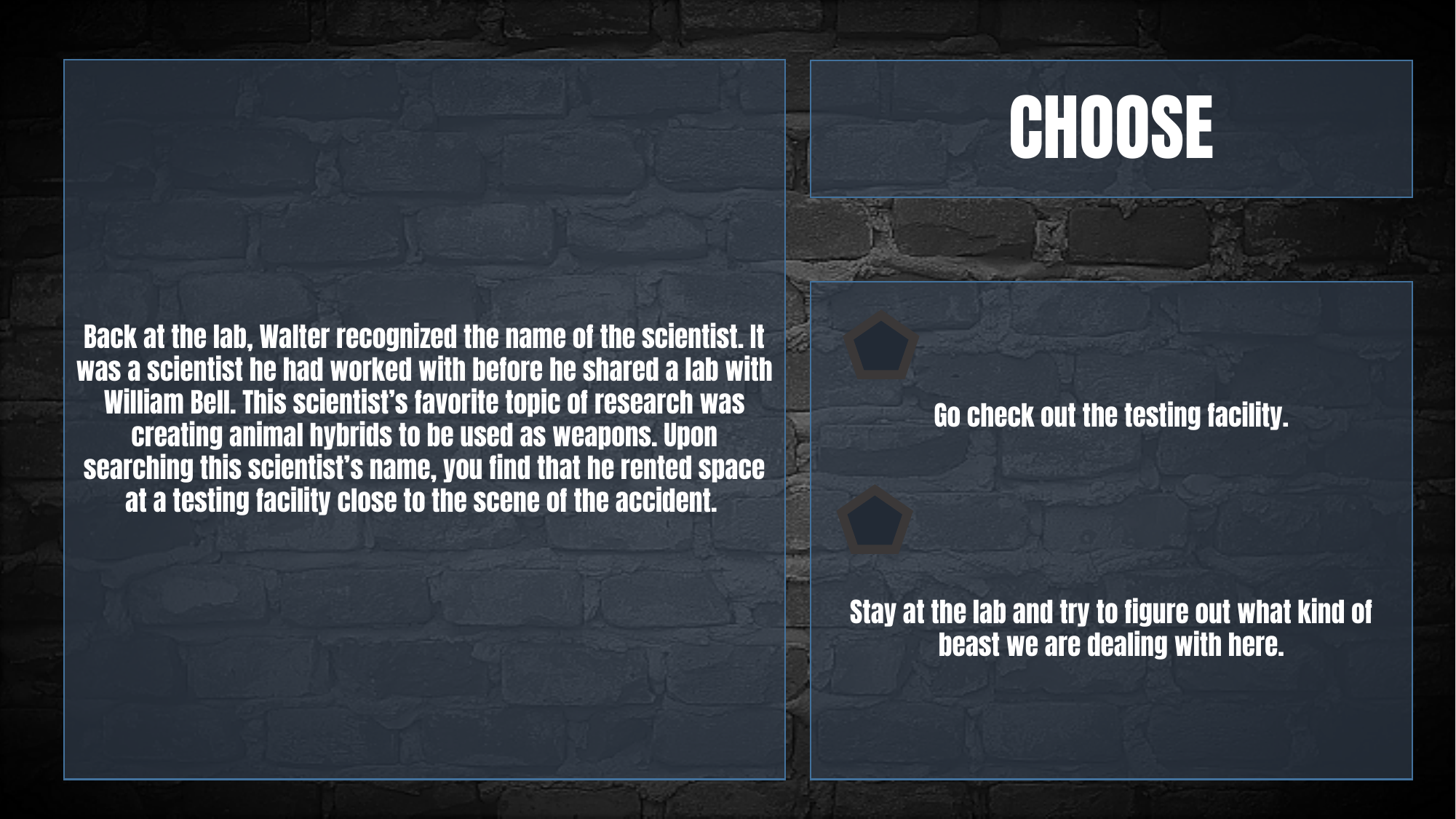

Back at the lab, Walter recognized the name of the scientist. It was a scientist he had worked with before he shared a lab with William Bell. This scientist’s favorite topic of research was creating animal hybrids to be used as weapons. Upon searching this scientist’s name, you find that he rented space at a testing facility close to the scene of the accident.
CHOOSE
Go check out the testing facility.

Stay at the lab and try to figure out what kind of beast we are dealing with here.